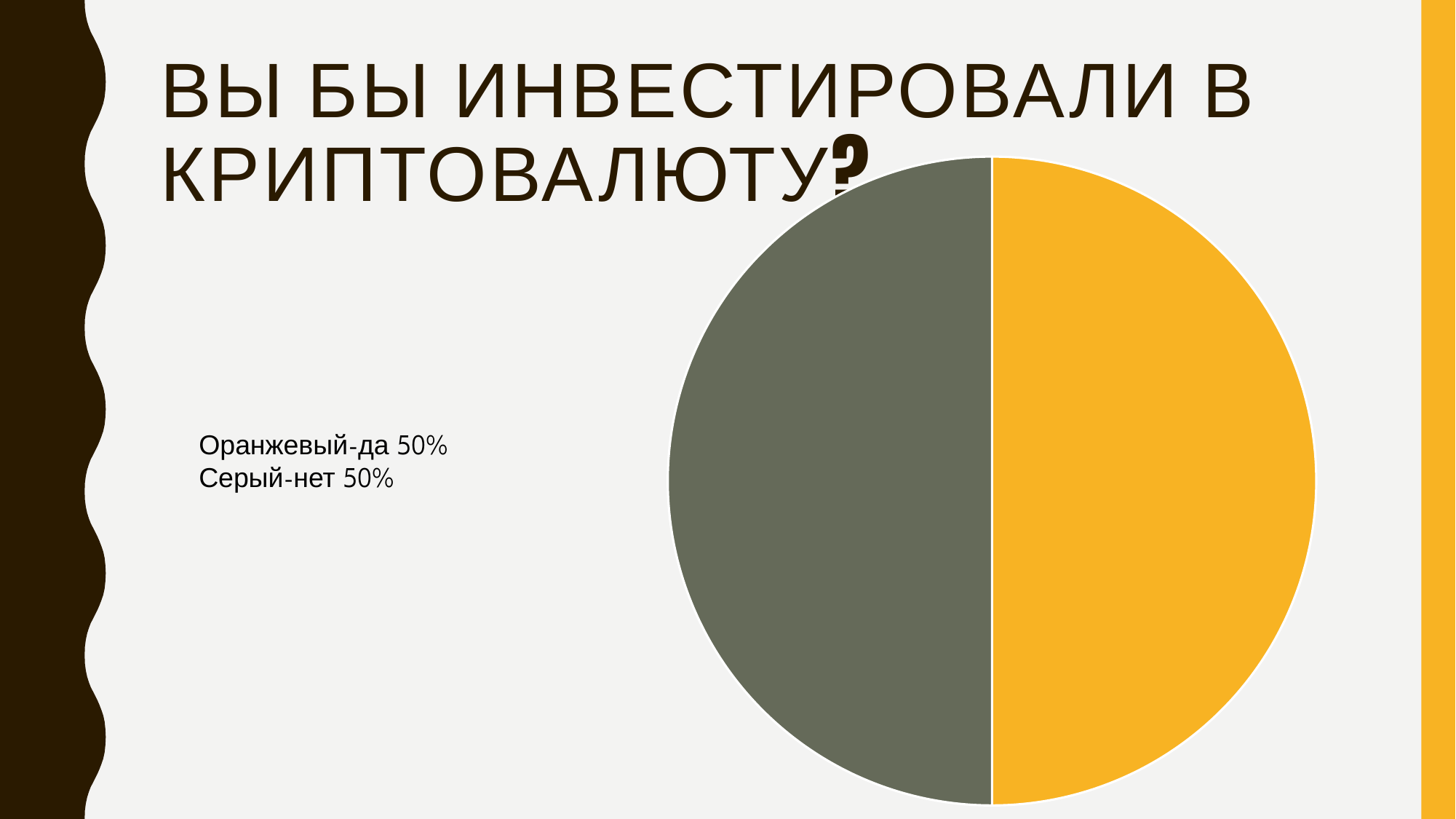

# Вы бы инвестировали в криптовалюту?

### Chart

| Category | Продажи |
|---|---|
| да | 50.0 |
| нет | 50.0 |
Оранжевый-да 50%
Серый-нет 50%